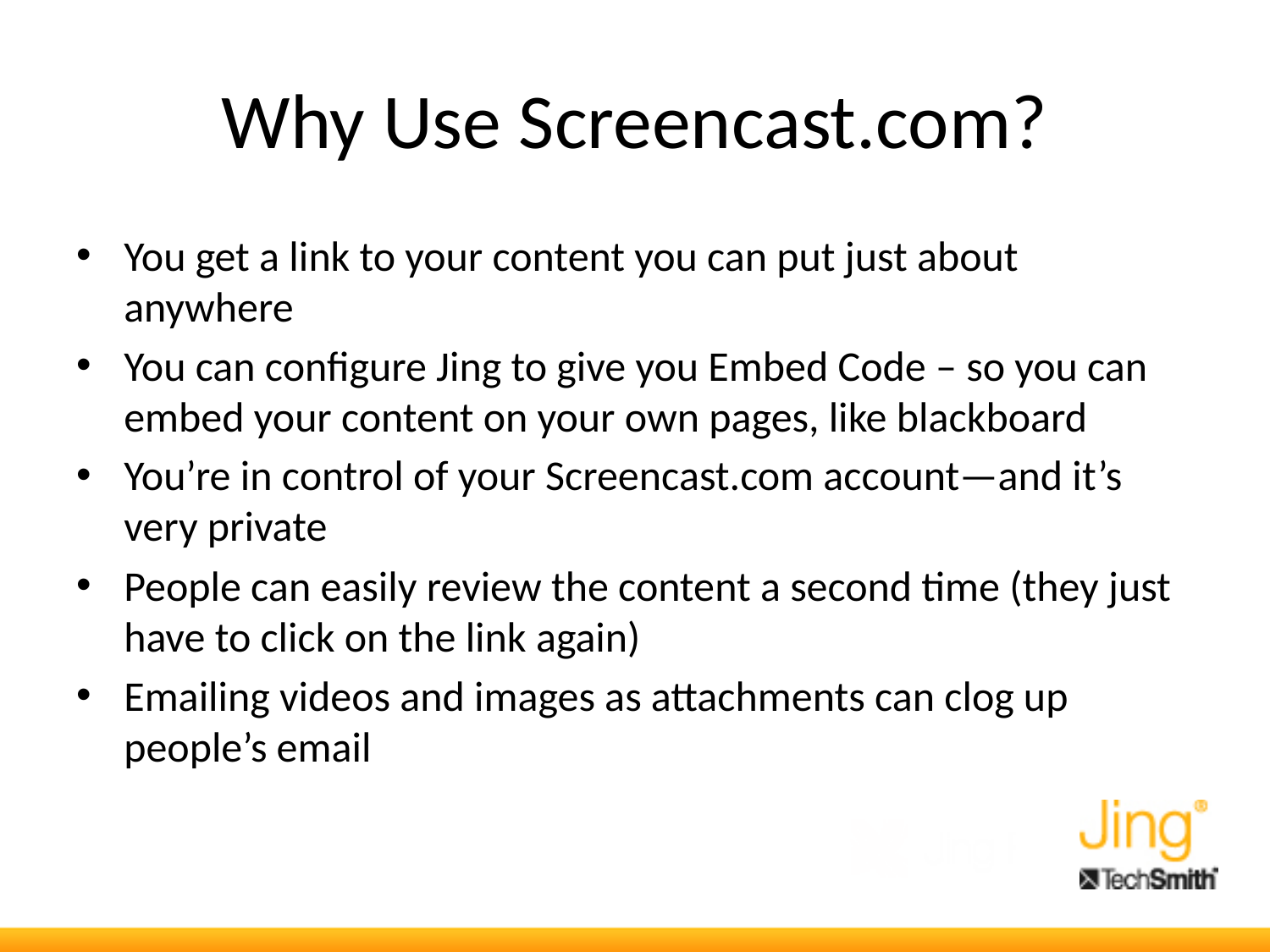

# Why Use Screencast.com?
You get a link to your content you can put just about anywhere
You can configure Jing to give you Embed Code – so you can embed your content on your own pages, like blackboard
You’re in control of your Screencast.com account—and it’s very private
People can easily review the content a second time (they just have to click on the link again)
Emailing videos and images as attachments can clog up people’s email